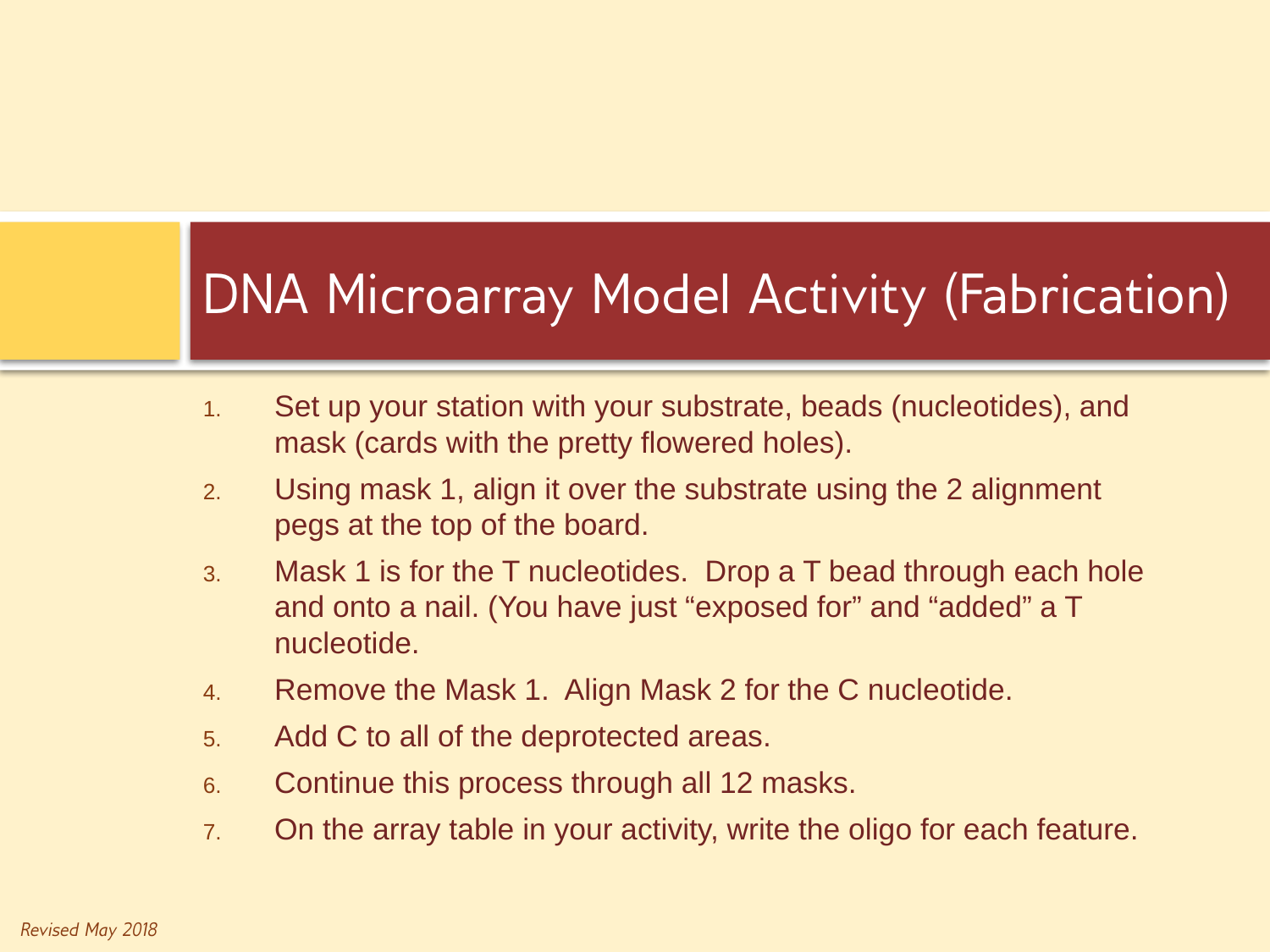

# DNA Microarray Model Activity (Fabrication)
Set up your station with your substrate, beads (nucleotides), and mask (cards with the pretty flowered holes).
Using mask 1, align it over the substrate using the 2 alignment pegs at the top of the board.
Mask 1 is for the T nucleotides.  Drop a T bead through each hole and onto a nail. (You have just “exposed for” and “added” a T nucleotide.
Remove the Mask 1.  Align Mask 2 for the C nucleotide.
Add C to all of the deprotected areas.
Continue this process through all 12 masks.
On the array table in your activity, write the oligo for each feature.